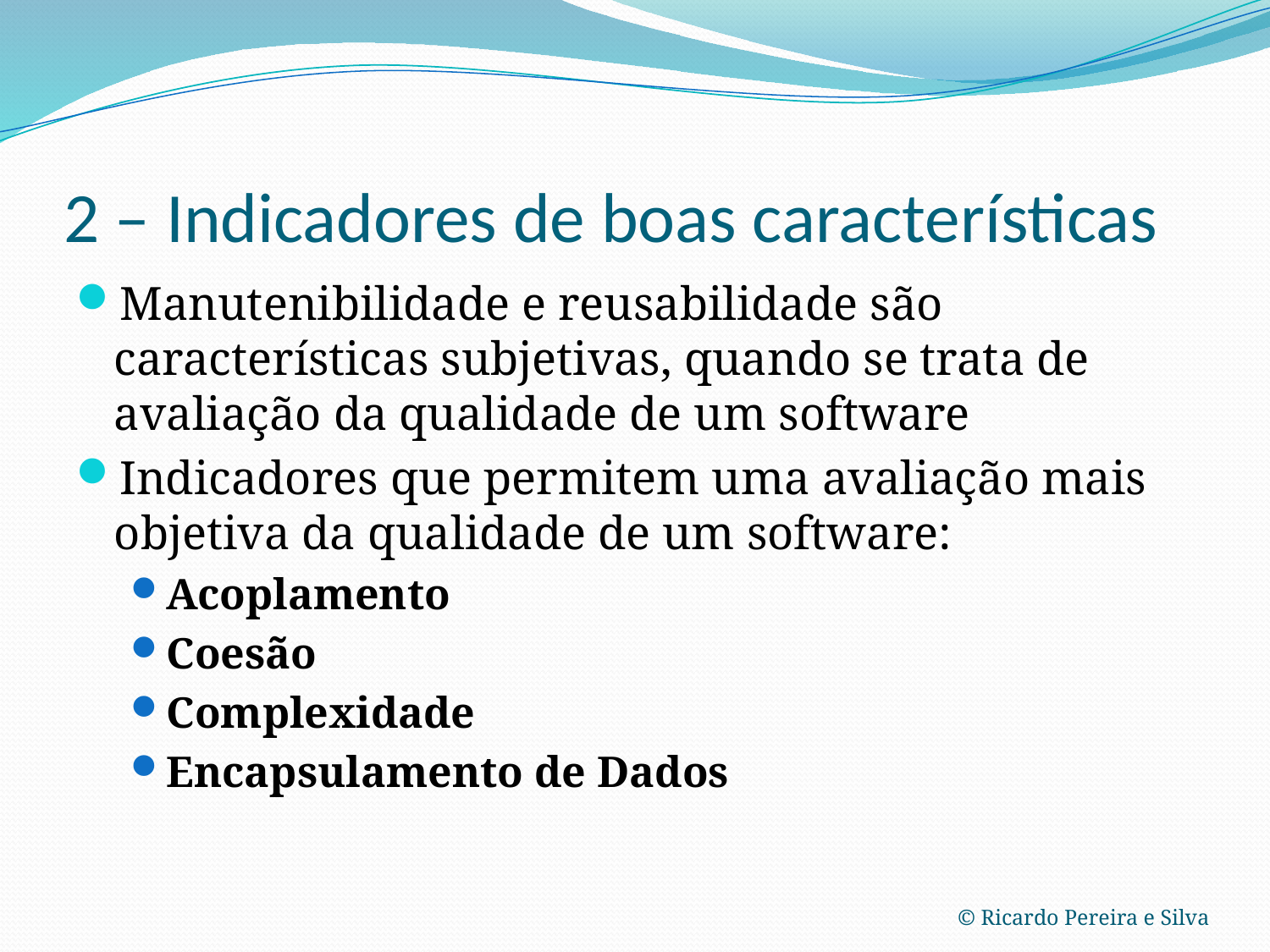

# 2 – Indicadores de boas características
Manutenibilidade e reusabilidade são características subjetivas, quando se trata de avaliação da qualidade de um software
Indicadores que permitem uma avaliação mais objetiva da qualidade de um software:
Acoplamento
Coesão
Complexidade
Encapsulamento de Dados
© Ricardo Pereira e Silva